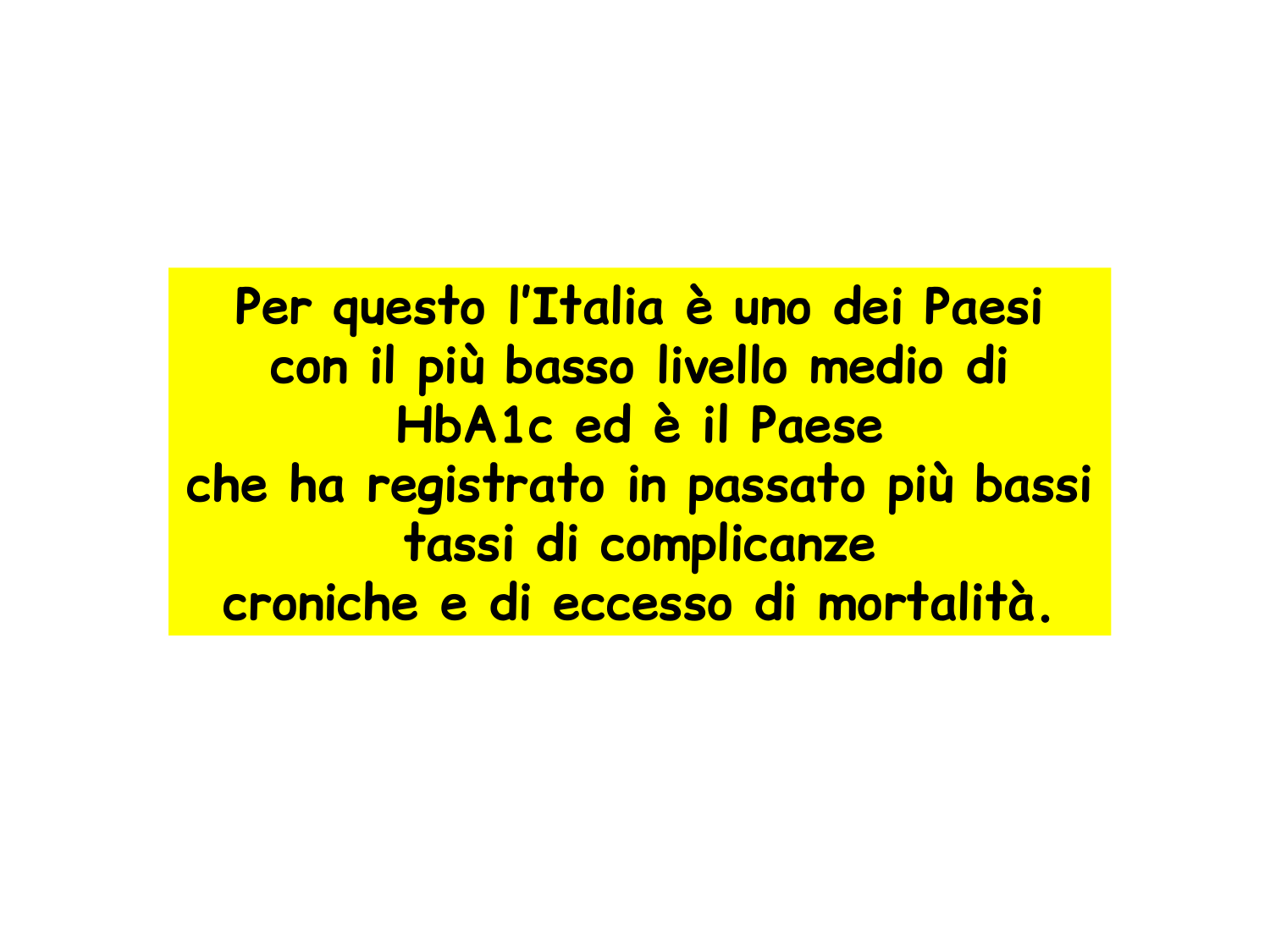

Per questo l’Italia è uno dei Paesi
con il più basso livello medio di HbA1c ed è il Paese
che ha registrato in passato più bassi tassi di complicanze
croniche e di eccesso di mortalità.